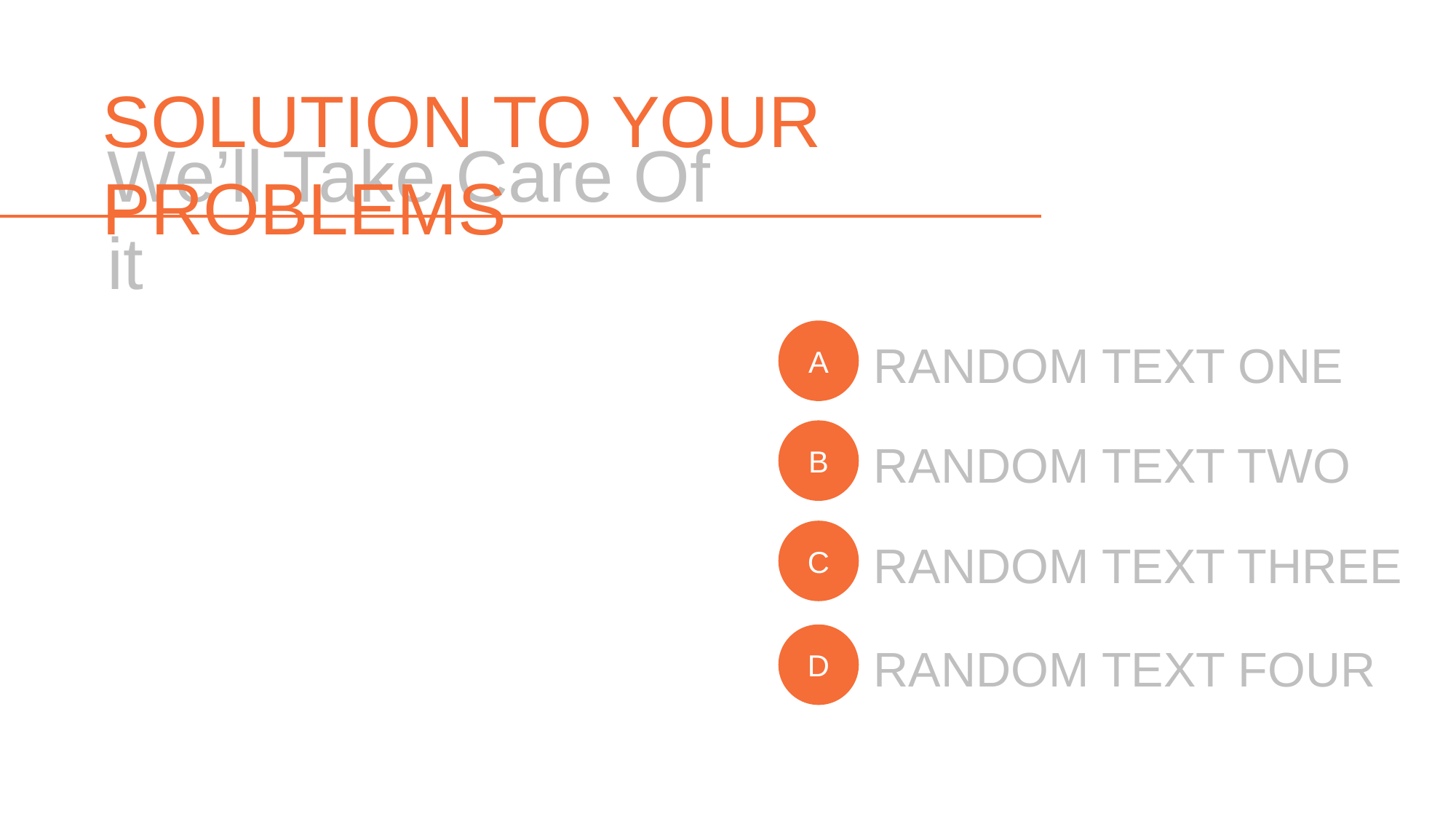

SOLUTION TO YOUR PROBLEMS
We’ll Take Care Of it

A
RANDOM TEXT ONE

B
RANDOM TEXT TWO

C
RANDOM TEXT THREE

D
RANDOM TEXT FOUR